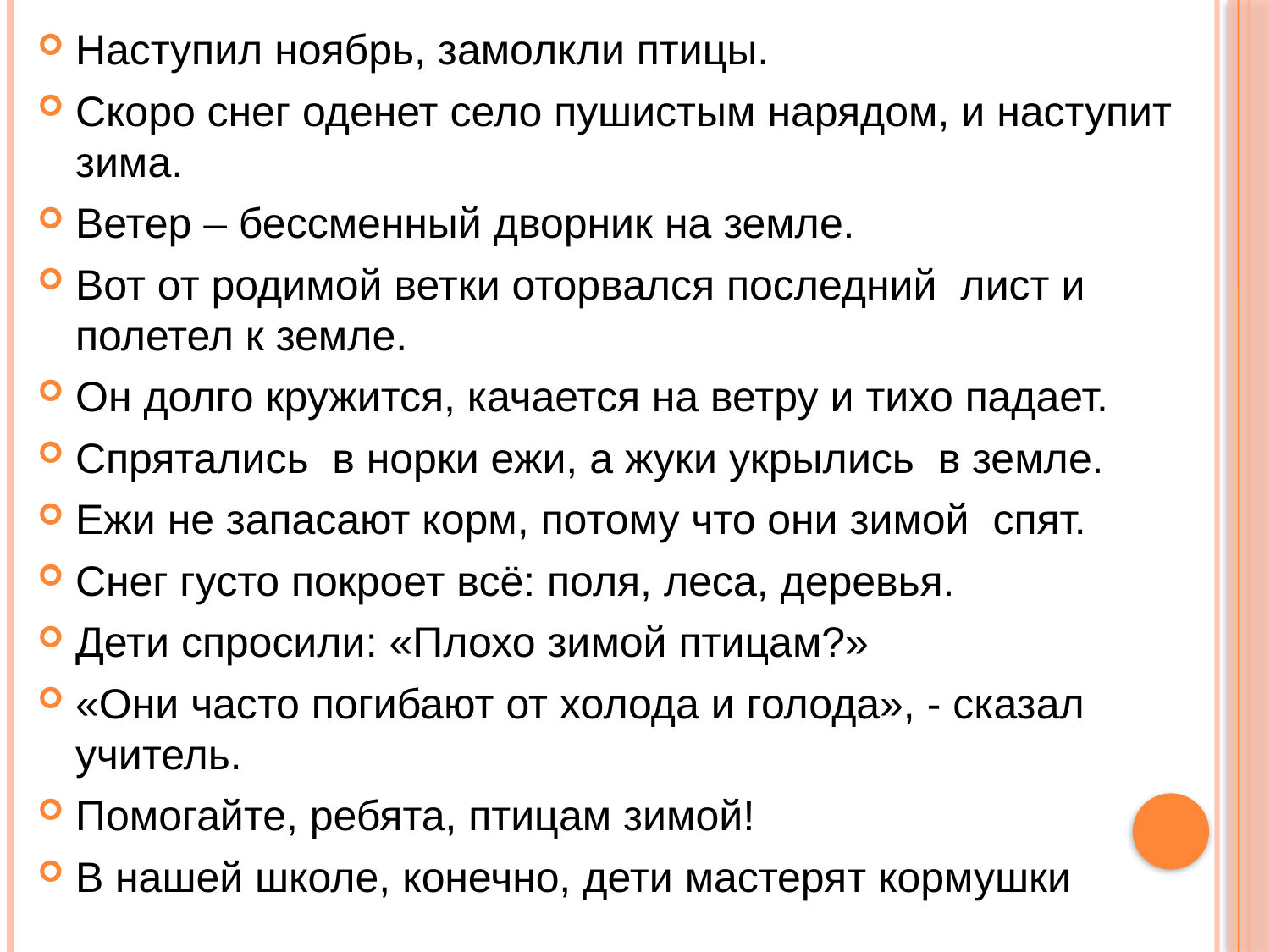

Наступил ноябрь, замолкли птицы.
Скоро снег оденет село пушистым нарядом, и наступит зима.
Ветер – бессменный дворник на земле.
Вот от родимой ветки оторвался последний  лист и полетел к земле.
Он долго кружится, качается на ветру и тихо падает.
Спрятались  в норки ежи, а жуки укрылись  в земле.
Ежи не запасают корм, потому что они зимой  спят.
Снег густо покроет всё: поля, леса, деревья.
Дети спросили: «Плохо зимой птицам?»
«Они часто погибают от холода и голода», - сказал учитель.
Помогайте, ребята, птицам зимой!
В нашей школе, конечно, дети мастерят кормушки